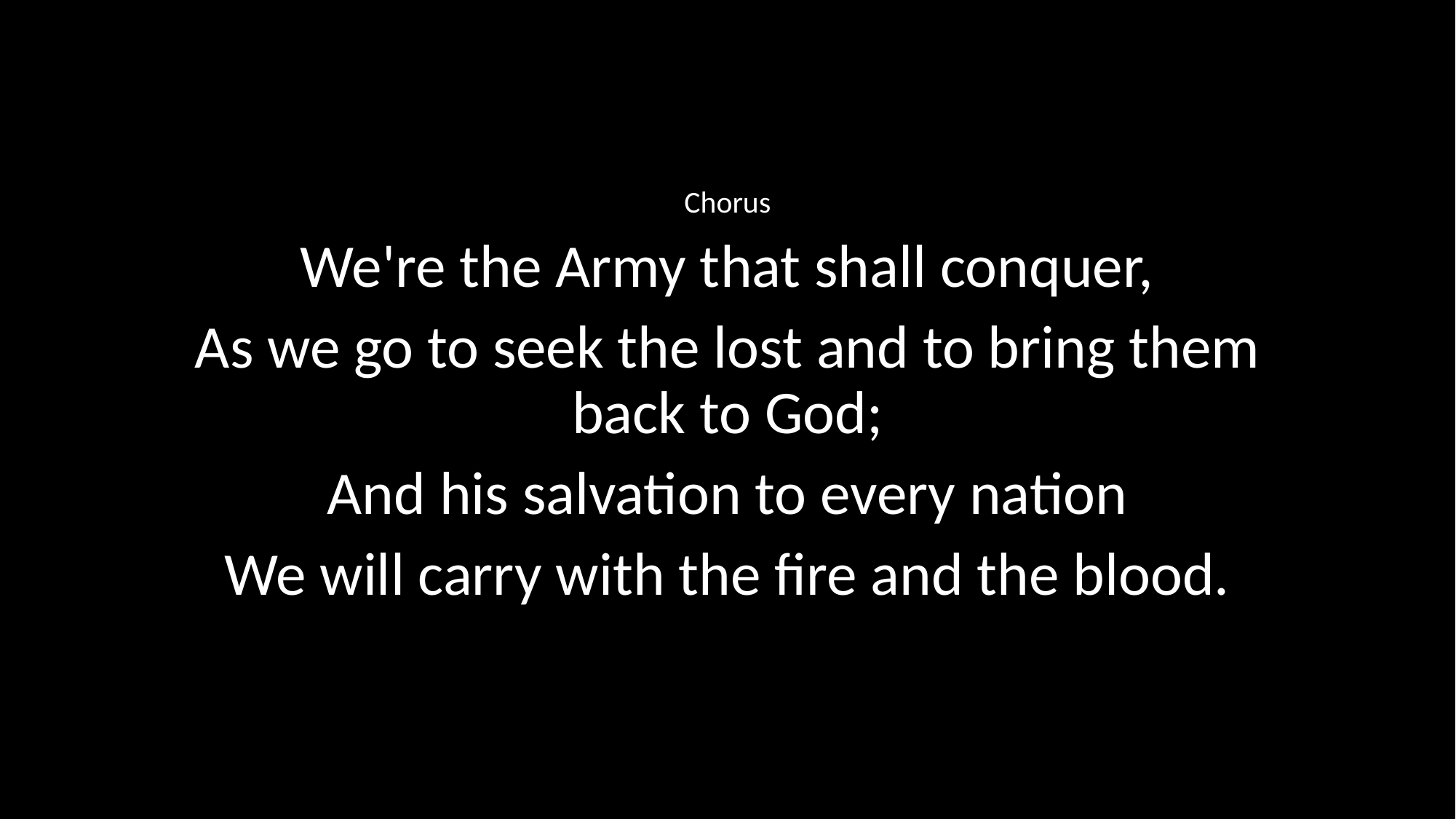

Chorus
We're the Army that shall conquer,
As we go to seek the lost and to bring them back to God;
And his salvation to every nation
We will carry with the fire and the blood.